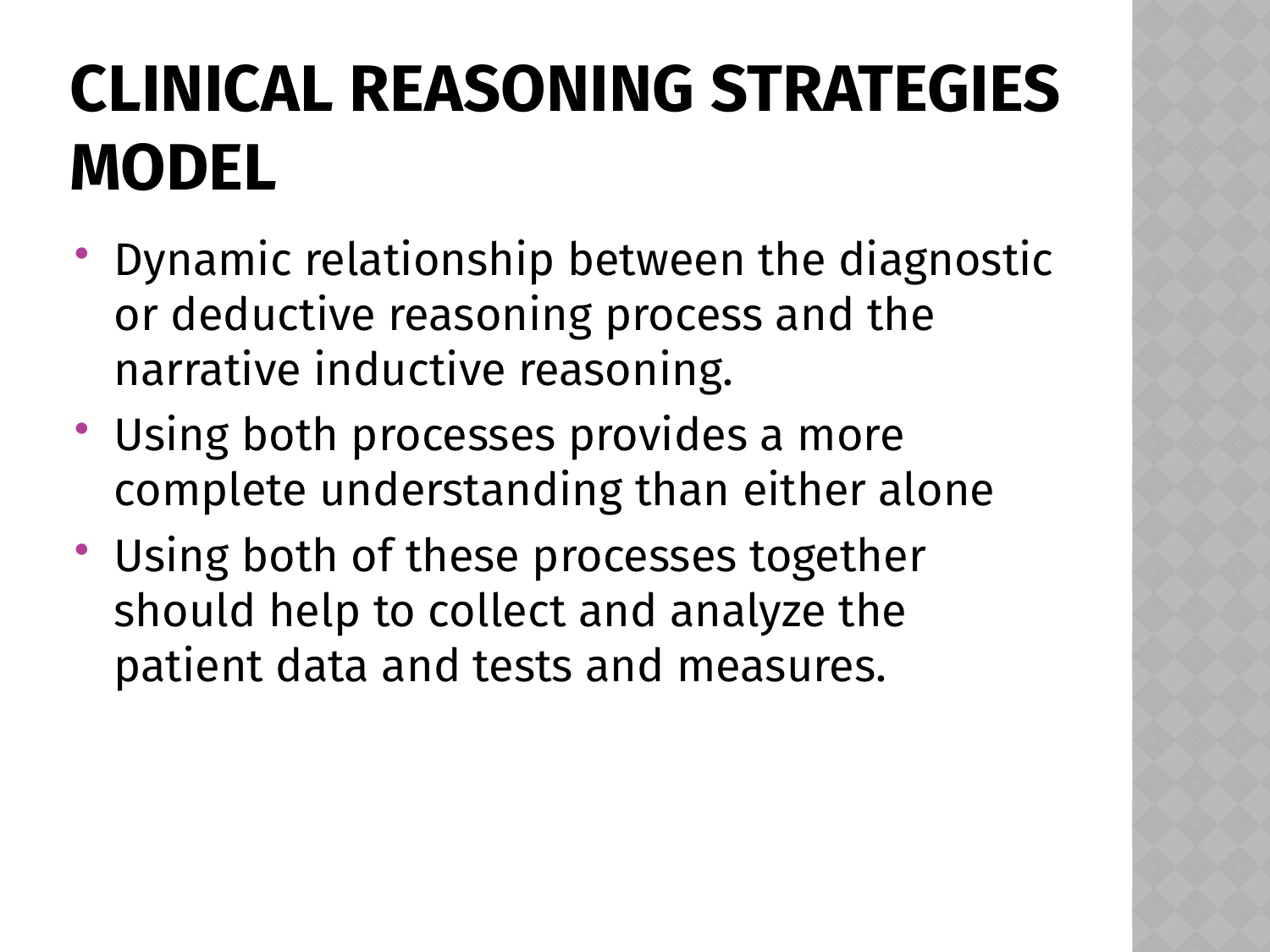

# Clinical Reasoning Strategies Model
Dynamic relationship between the diagnostic or deductive reasoning process and the narrative inductive reasoning.
Using both processes provides a more complete understanding than either alone
Using both of these processes together should help to collect and analyze the patient data and tests and measures.